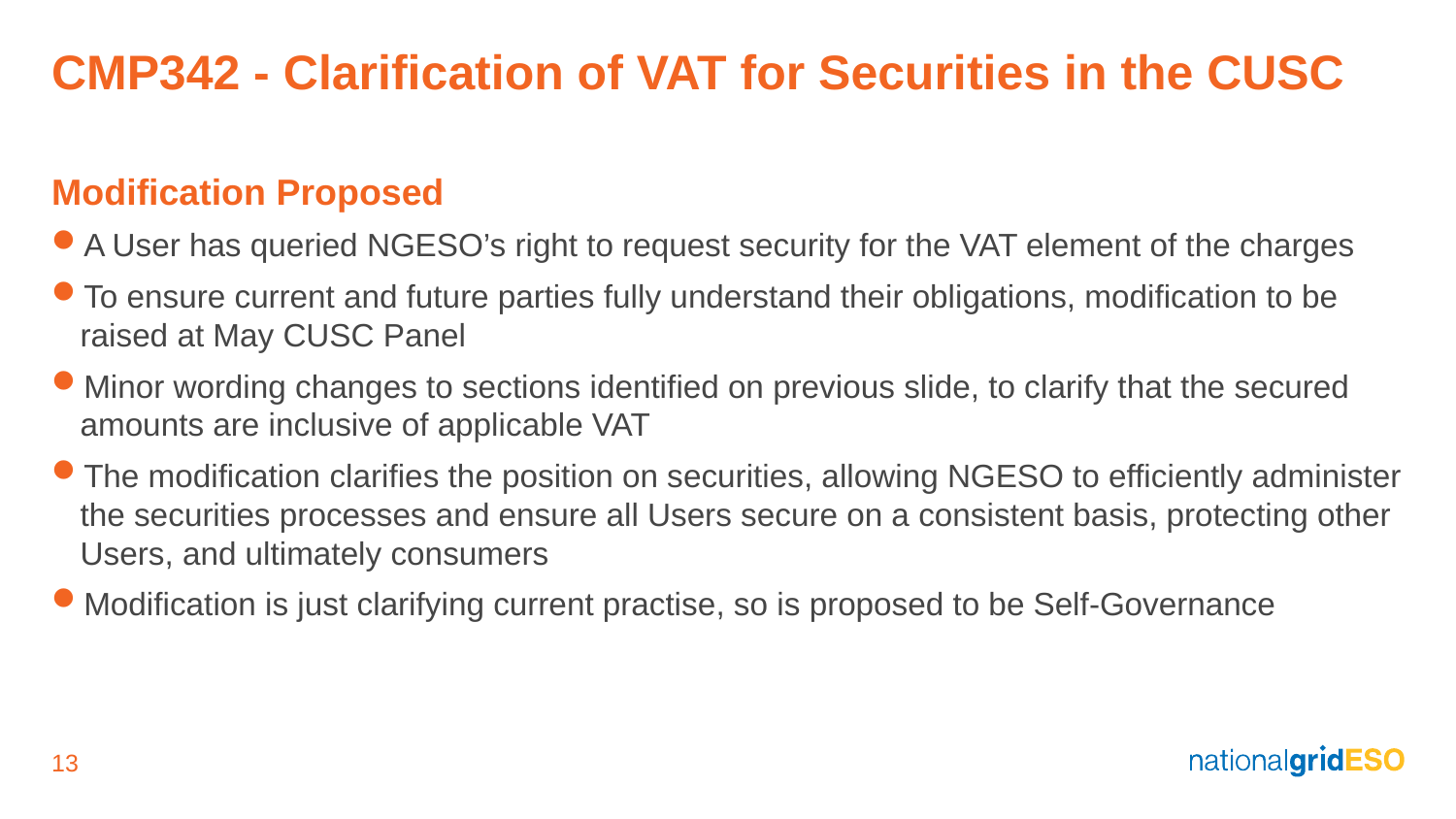

# CMP342 - Clarification of VAT for Securities in the CUSC
Modification Proposed
A User has queried NGESO’s right to request security for the VAT element of the charges
To ensure current and future parties fully understand their obligations, modification to be raised at May CUSC Panel
Minor wording changes to sections identified on previous slide, to clarify that the secured amounts are inclusive of applicable VAT
The modification clarifies the position on securities, allowing NGESO to efficiently administer the securities processes and ensure all Users secure on a consistent basis, protecting other Users, and ultimately consumers
Modification is just clarifying current practise, so is proposed to be Self-Governance